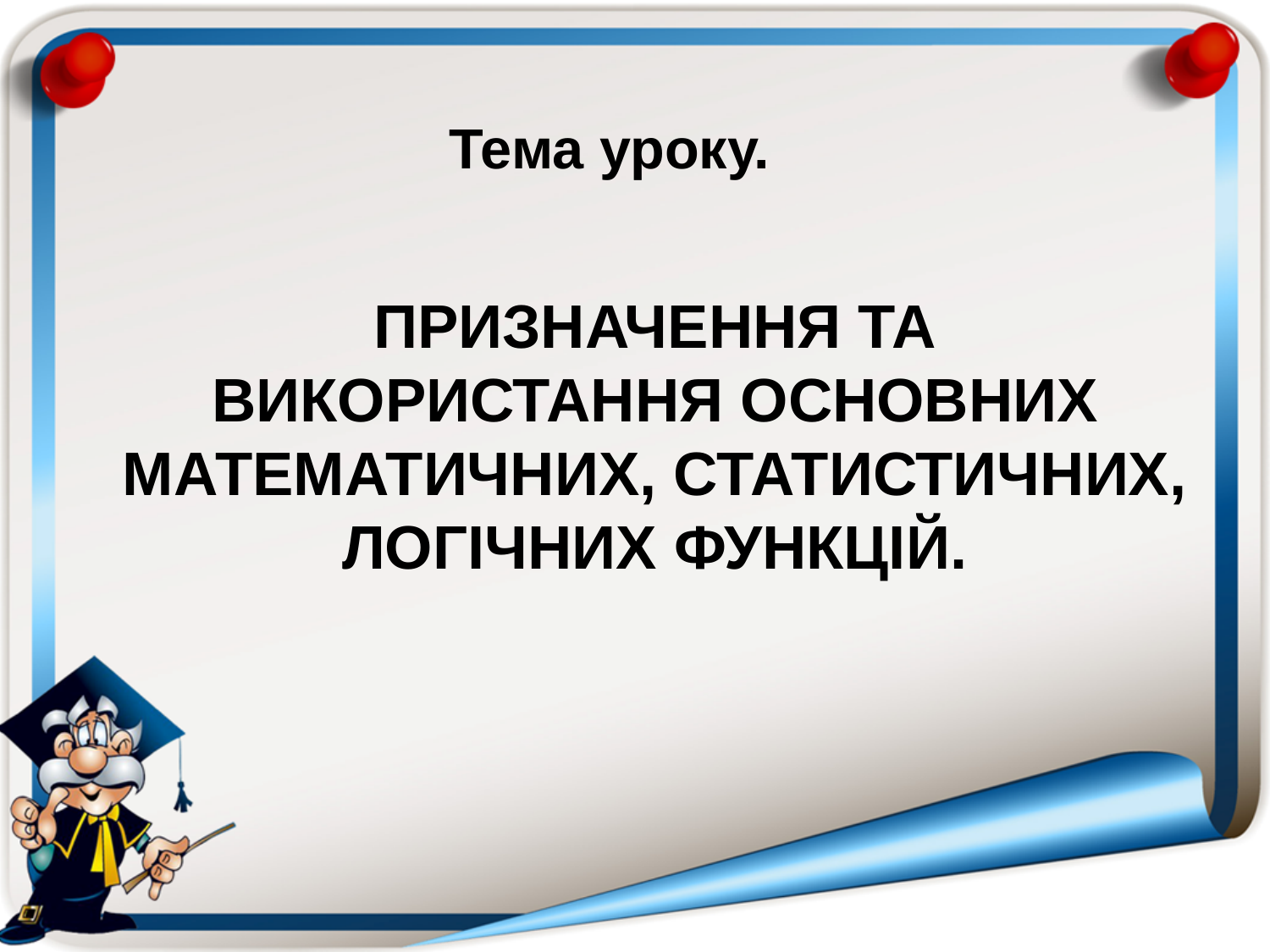

Тема уроку.
# Призначення та використання основних математичних, статистичних, логічних функцій.